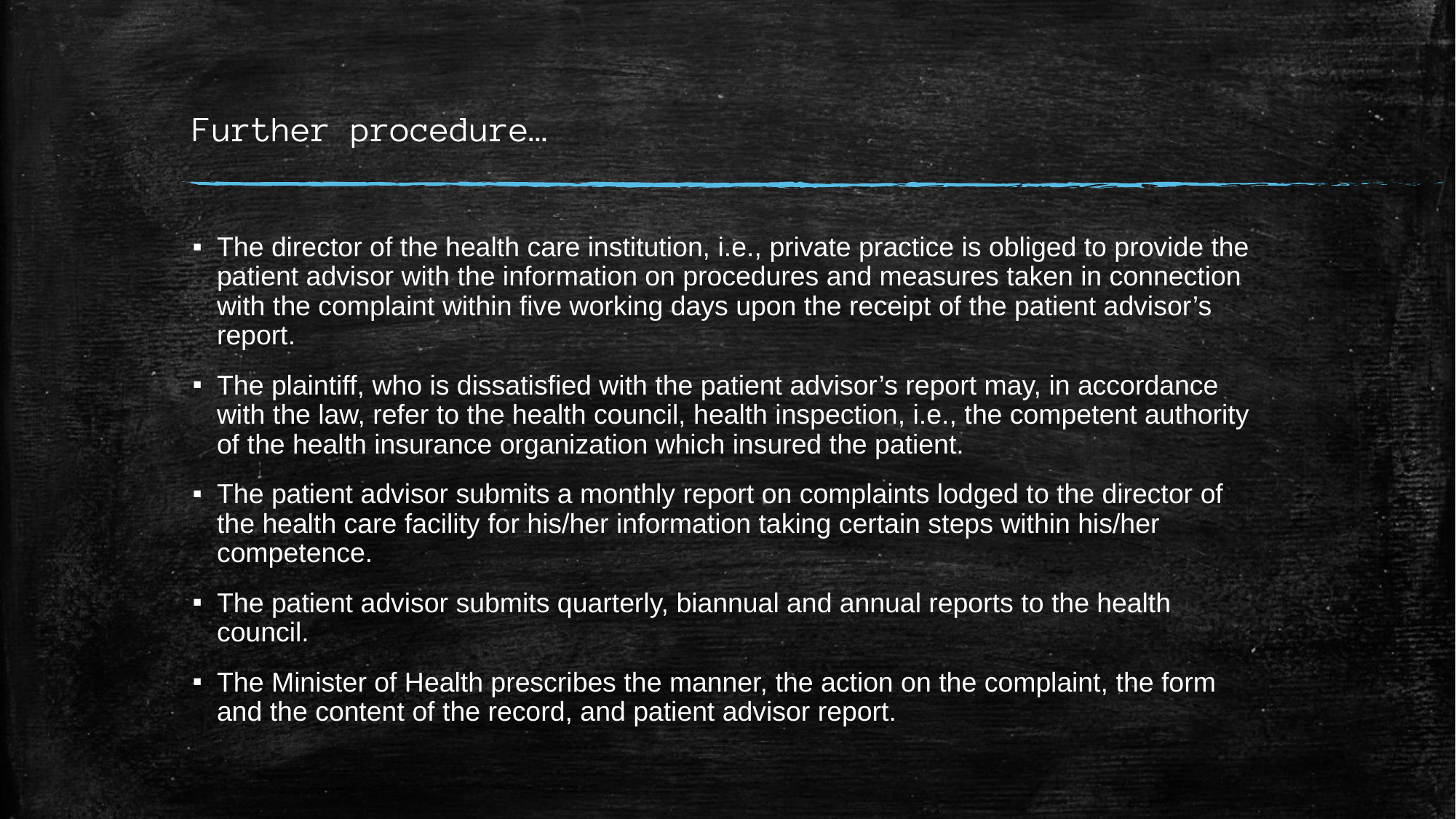

# Further procedure…
The director of the health care institution, i.e., private practice is obliged to provide the patient advisor with the information on procedures and measures taken in connection with the complaint within ﬁve working days upon the receipt of the patient advisor’s report.
The plaintiff, who is dissatisﬁed with the patient advisor’s report may, in accordance with the law, refer to the health council, health inspection, i.e., the competent authority of the health insurance organization which insured the patient.
The patient advisor submits a monthly report on complaints lodged to the director of the health care facility for his/her information taking certain steps within his/her competence.
The patient advisor submits quarterly, biannual and annual reports to the health council.
The Minister of Health prescribes the manner, the action on the complaint, the form and the content of the record, and patient advisor report.